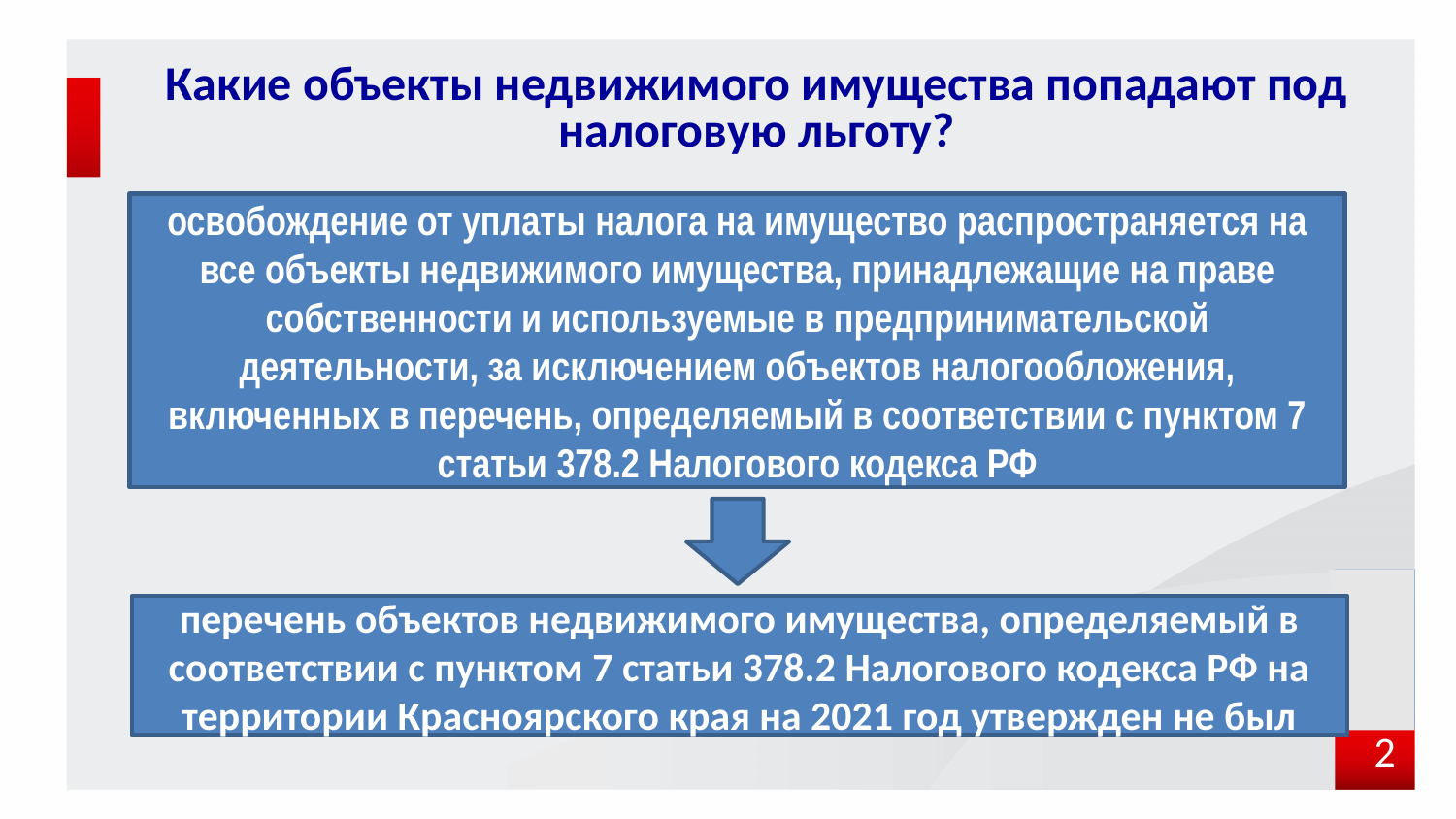

Какие объекты недвижимого имущества попадают под налоговую льготу?

освобождение от уплаты налога на имущество распространяется на все объекты недвижимого имущества, принадлежащие на праве собственности и используемые в предпринимательской деятельности, за исключением объектов налогообложения, включенных в перечень, определяемый в соответствии с пунктом 7 статьи 378.2 Налогового кодекса РФ

перечень объектов недвижимого имущества, определяемый в соответствии с пунктом 7 статьи 378.2 Налогового кодекса РФ на территории Красноярского края на 2021 год утвержден не был
2